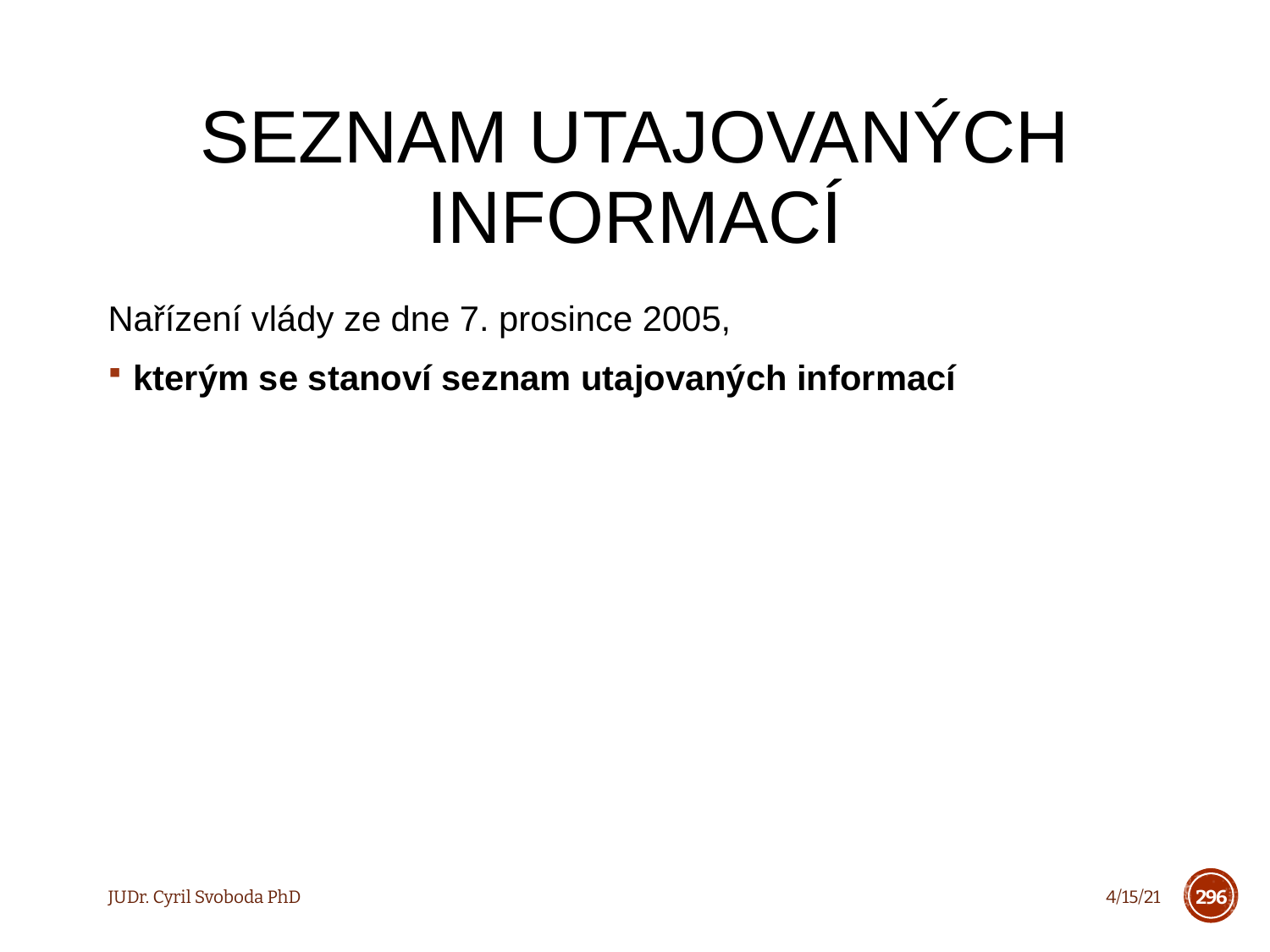

# Seznam utajovaných informací
Nařízení vlády ze dne 7. prosince 2005,
kterým se stanoví seznam utajovaných informací

JUDr. Cyril Svoboda PhD
4/15/21
296